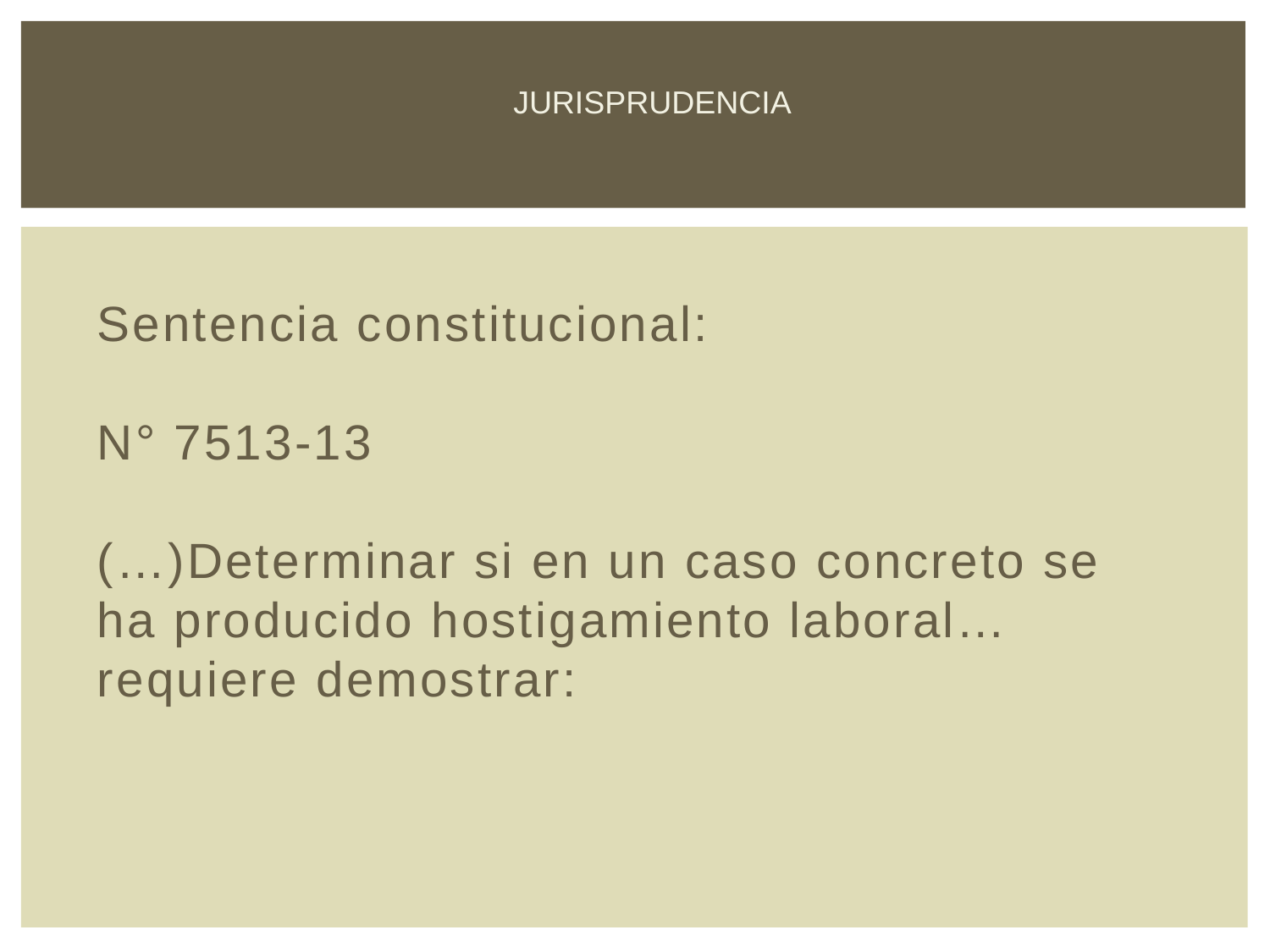

JURISPRUDENCIA
Sentencia constitucional:

N° 7513-13

(…)Determinar si en un caso concreto se ha producido hostigamiento laboral…requiere demostrar: